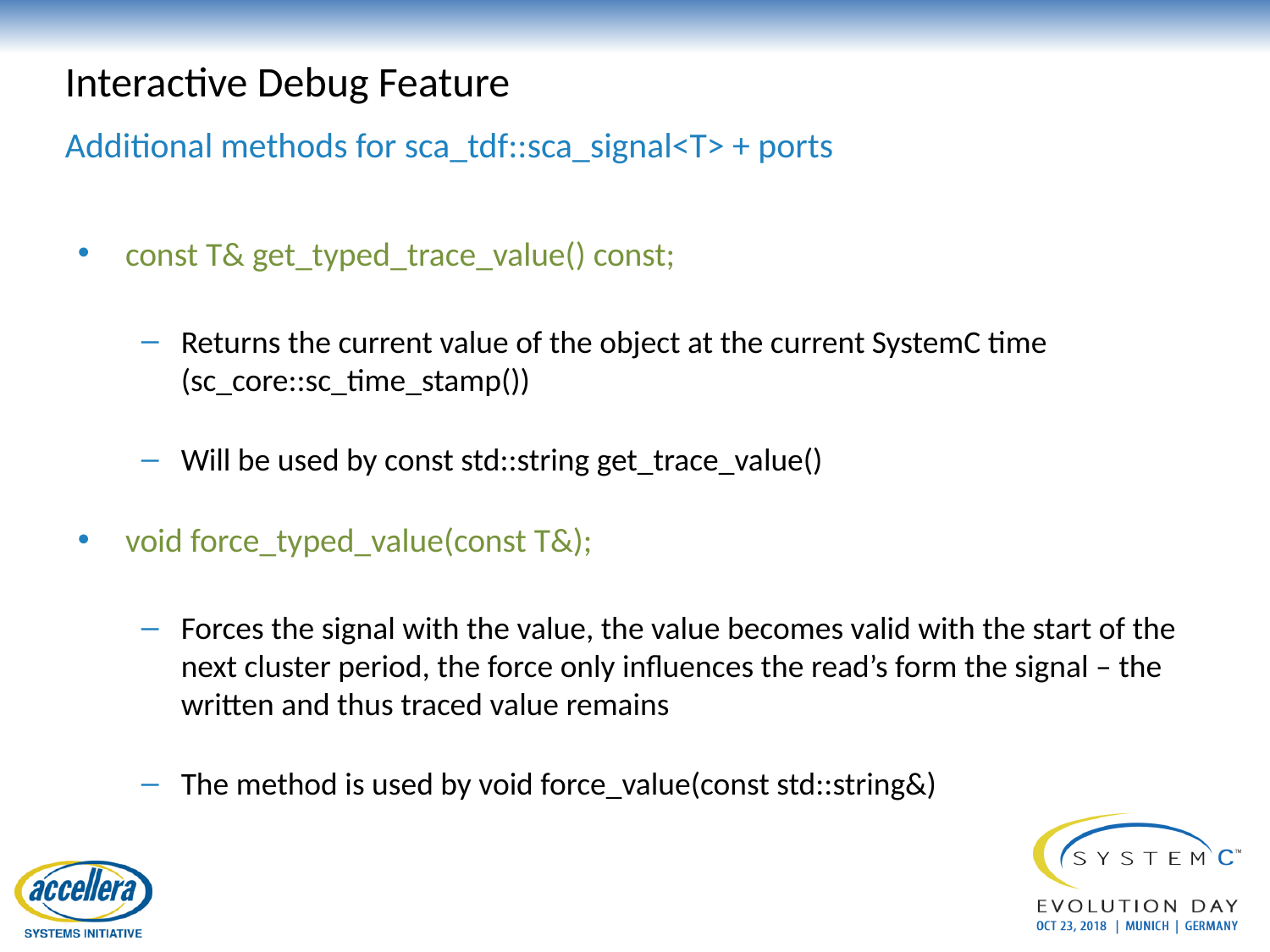

# Interactive Debug Feature
Additional methods for sca_tdf::sca_signal<T> + ports
const T& get_typed_trace_value() const;
Returns the current value of the object at the current SystemC time (sc_core::sc_time_stamp())
Will be used by const std::string get_trace_value()
void force_typed_value(const T&);
Forces the signal with the value, the value becomes valid with the start of the next cluster period, the force only influences the read’s form the signal – the written and thus traced value remains
The method is used by void force_value(const std::string&)